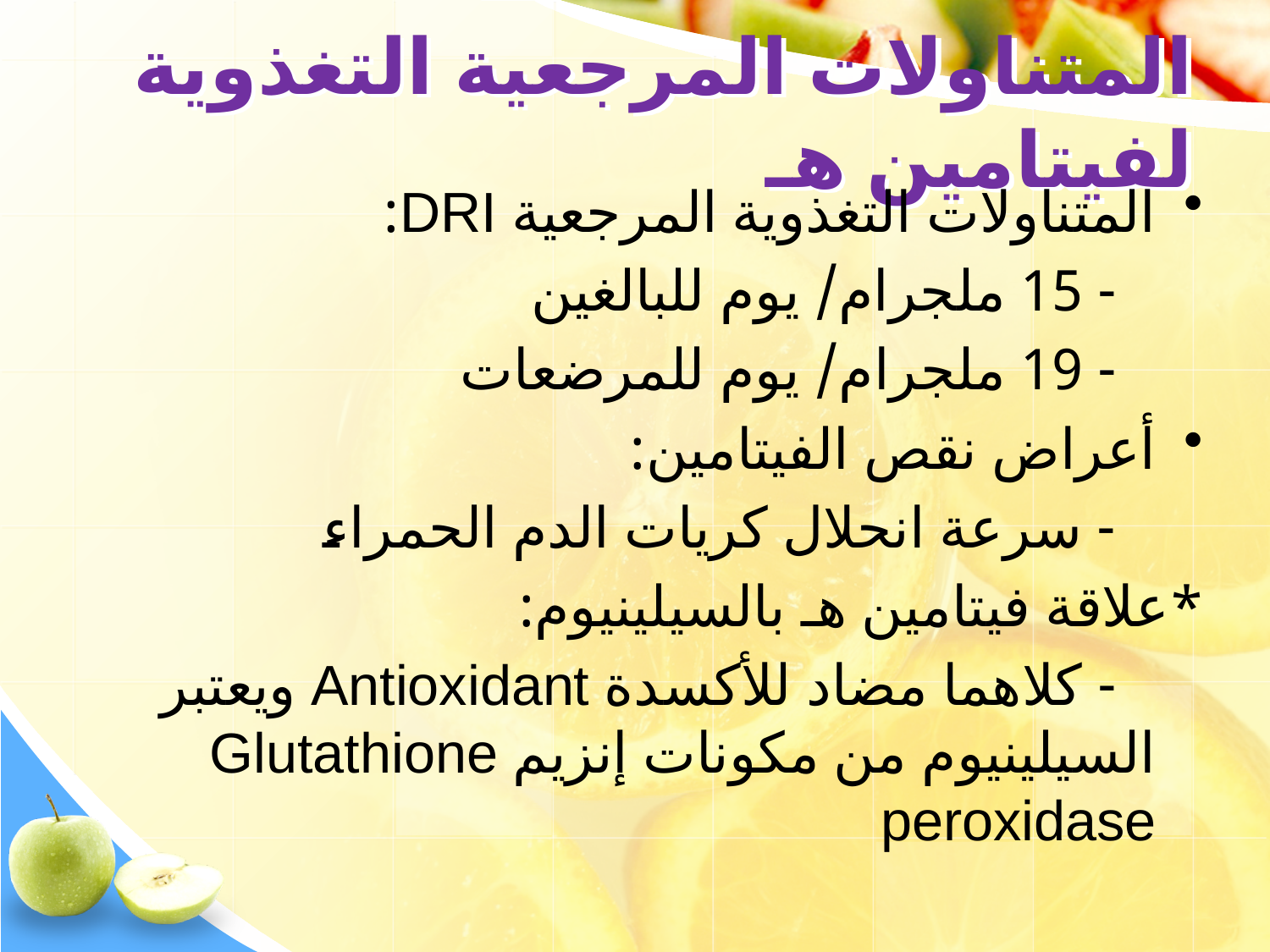

# المتناولات المرجعية التغذوية لفيتامين هـ
المتناولات التغذوية المرجعية DRI:
      - 15 ملجرام/ يوم للبالغين
      - 19 ملجرام/ يوم للمرضعات
أعراض نقص الفيتامين:
      - سرعة انحلال كريات الدم الحمراء
*علاقة فيتامين هـ بالسيلينيوم:
      - كلاهما مضاد للأكسدة Antioxidant ويعتبر السيلينيوم من مكونات إنزيم Glutathione peroxidase